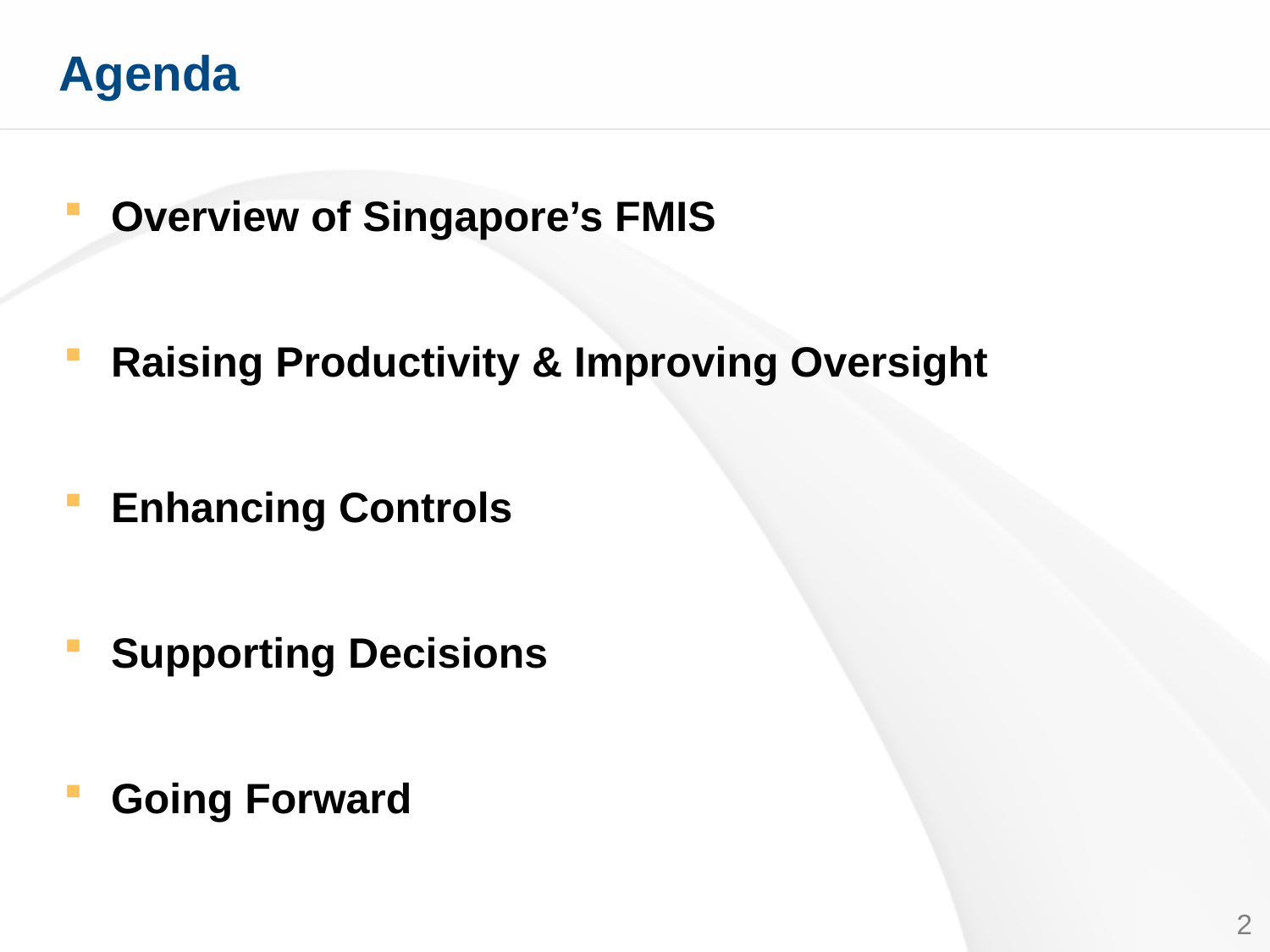

# Agenda
Overview of Singapore’s FMIS

Raising Productivity & Improving Oversight

Enhancing Controls

Supporting Decisions

Going Forward